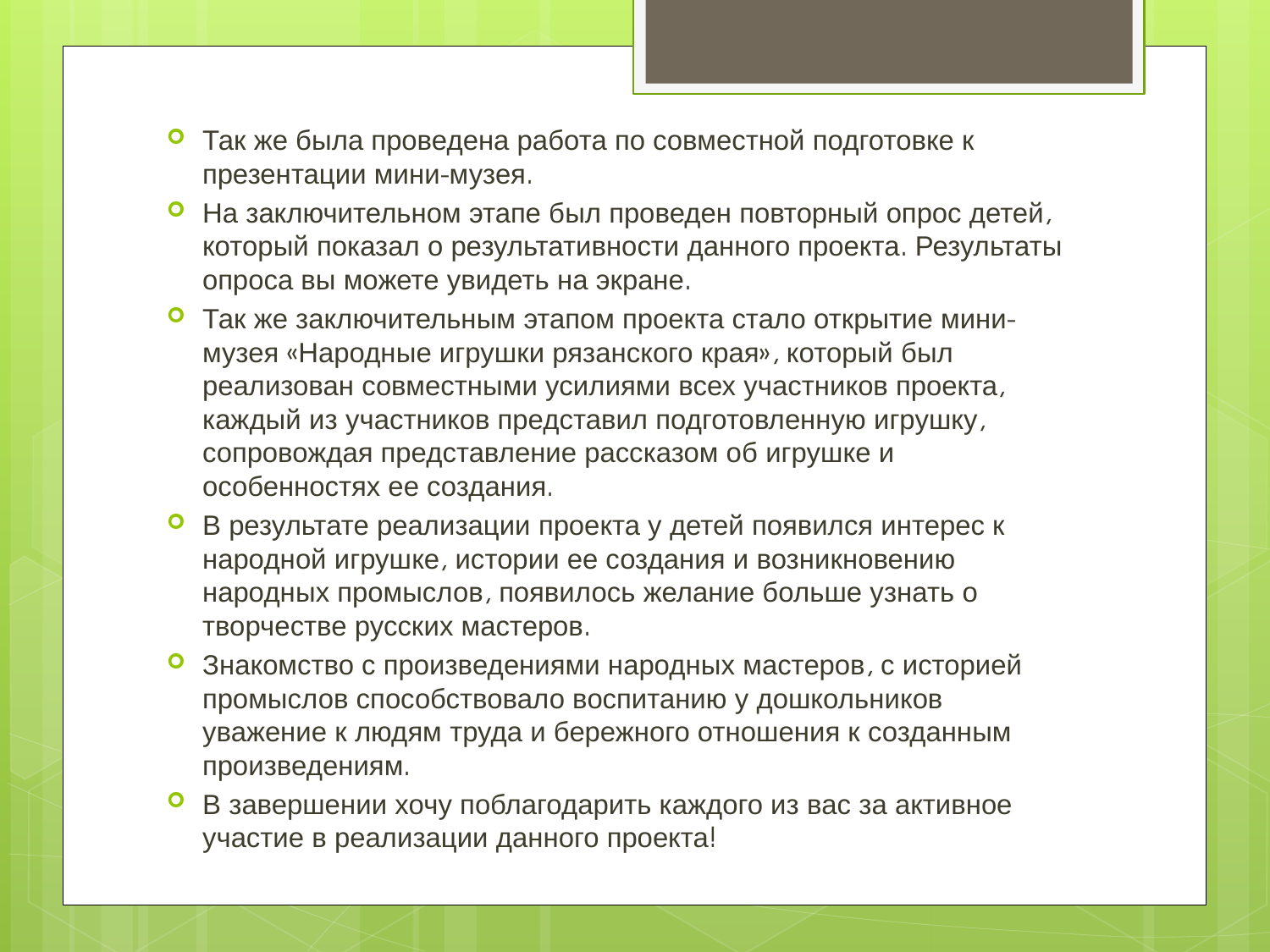

Так же была проведена работа по совместной подготовке к презентации мини-музея.
На заключительном этапе был проведен повторный опрос детей, который показал о результативности данного проекта. Результаты опроса вы можете увидеть на экране.
Так же заключительным этапом проекта стало открытие мини-музея «Народные игрушки рязанского края», который был реализован совместными усилиями всех участников проекта, каждый из участников представил подготовленную игрушку, сопровождая представление рассказом об игрушке и особенностях ее создания.
В результате реализации проекта у детей появился интерес к народной игрушке, истории ее создания и возникновению народных промыслов, появилось желание больше узнать о творчестве русских мастеров.
Знакомство с произведениями народных мастеров, с историей промыслов способствовало воспитанию у дошкольников уважение к людям труда и бережного отношения к созданным произведениям.
В завершении хочу поблагодарить каждого из вас за активное участие в реализации данного проекта!